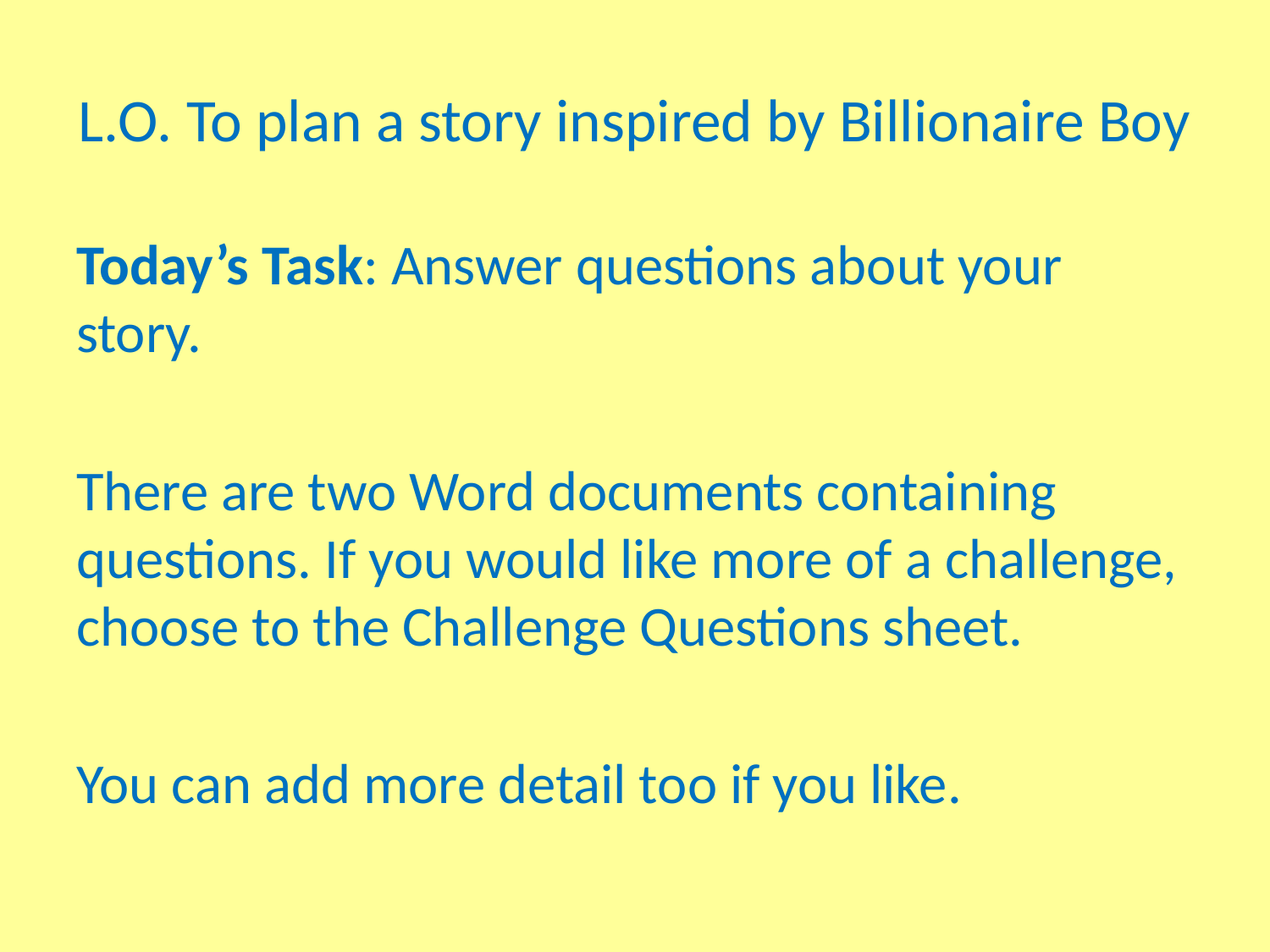

# L.O. To plan a story inspired by Billionaire Boy
Today’s Task: Answer questions about your story.

There are two Word documents containing questions. If you would like more of a challenge, choose to the Challenge Questions sheet.

You can add more detail too if you like.